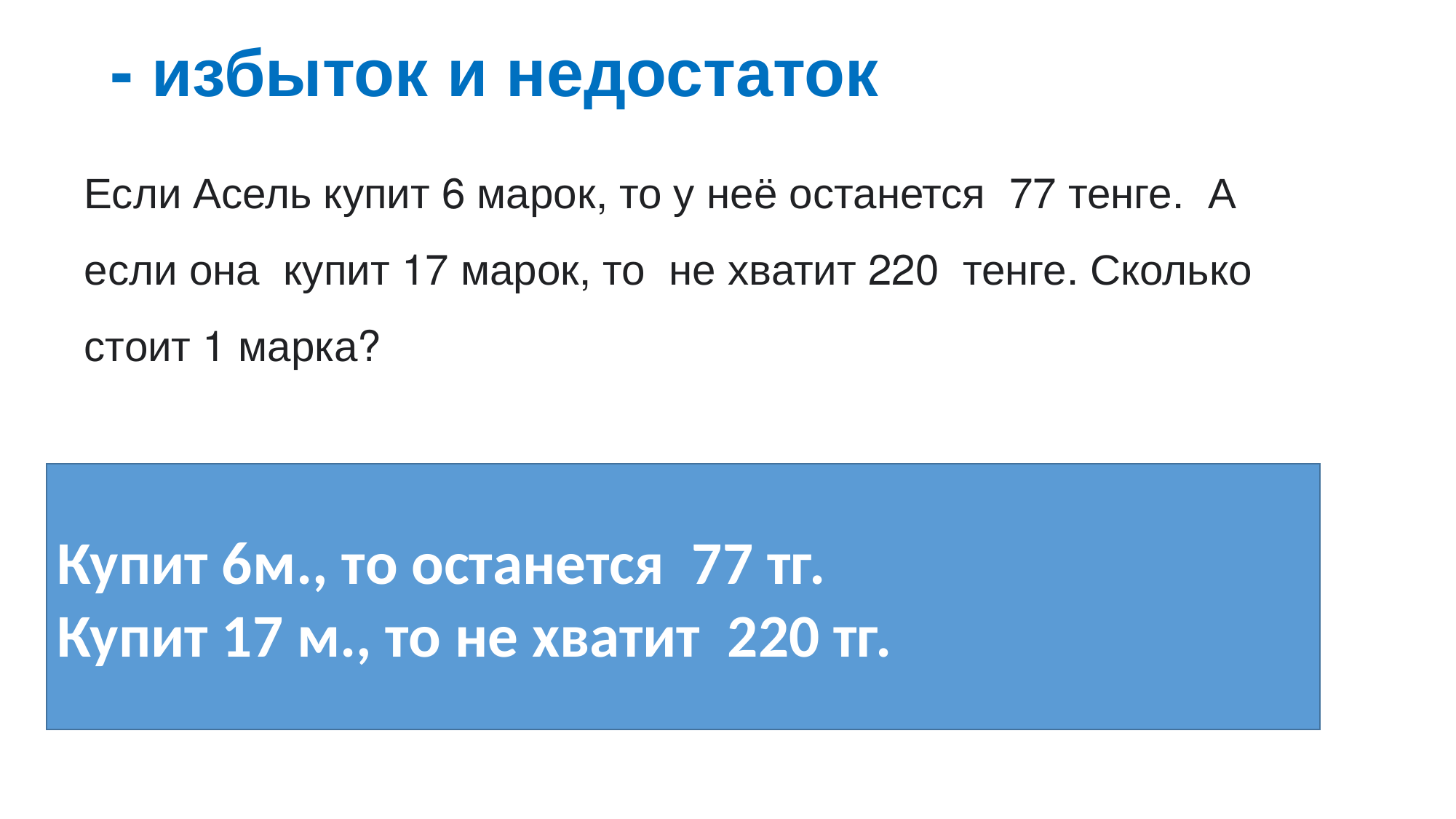

# - избыток и недостаток
Если Асель купит 6 марок, то у неё останется  77 тенге.  А если она  купит 17 марок, то  не хватит 220  тенге. Сколько стоит 1 марка?
Купит 6м., то останется  77 тг.
Купит 17 м., то не хватит  220 тг.